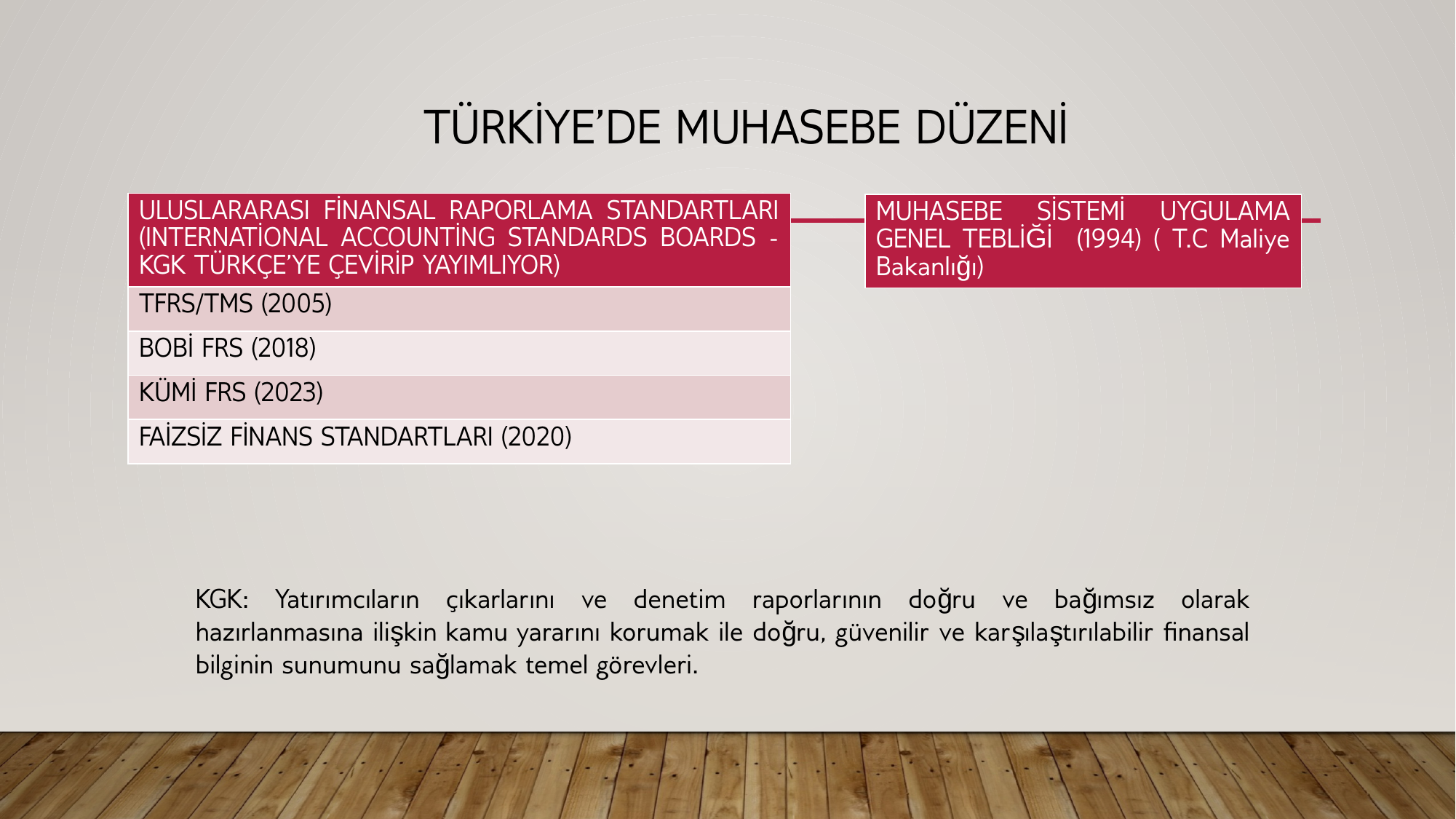

# TÜRKİYE’DE MUHASEBE DÜZENİ
| ULUSLARARASI FİNANSAL RAPORLAMA STANDARTLARI (INTERNATİONAL ACCOUNTİNG STANDARDS BOARDS - KGK TÜRKÇE’YE ÇEVİRİP YAYIMLIYOR) |
| --- |
| TFRS/TMS (2005) |
| BOBİ FRS (2018) |
| KÜMİ FRS (2023) |
| FAİZSİZ FİNANS STANDARTLARI (2020) |
| MUHASEBE SİSTEMİ UYGULAMA GENEL TEBLİĞİ (1994) ( T.C Maliye Bakanlığı) |
| --- |
KGK: Yatırımcıların çıkarlarını ve denetim raporlarının doğru ve bağımsız olarak hazırlanmasına ilişkin kamu yararını korumak ile doğru, güvenilir ve karşılaştırılabilir finansal bilginin sunumunu sağlamak temel görevleri.